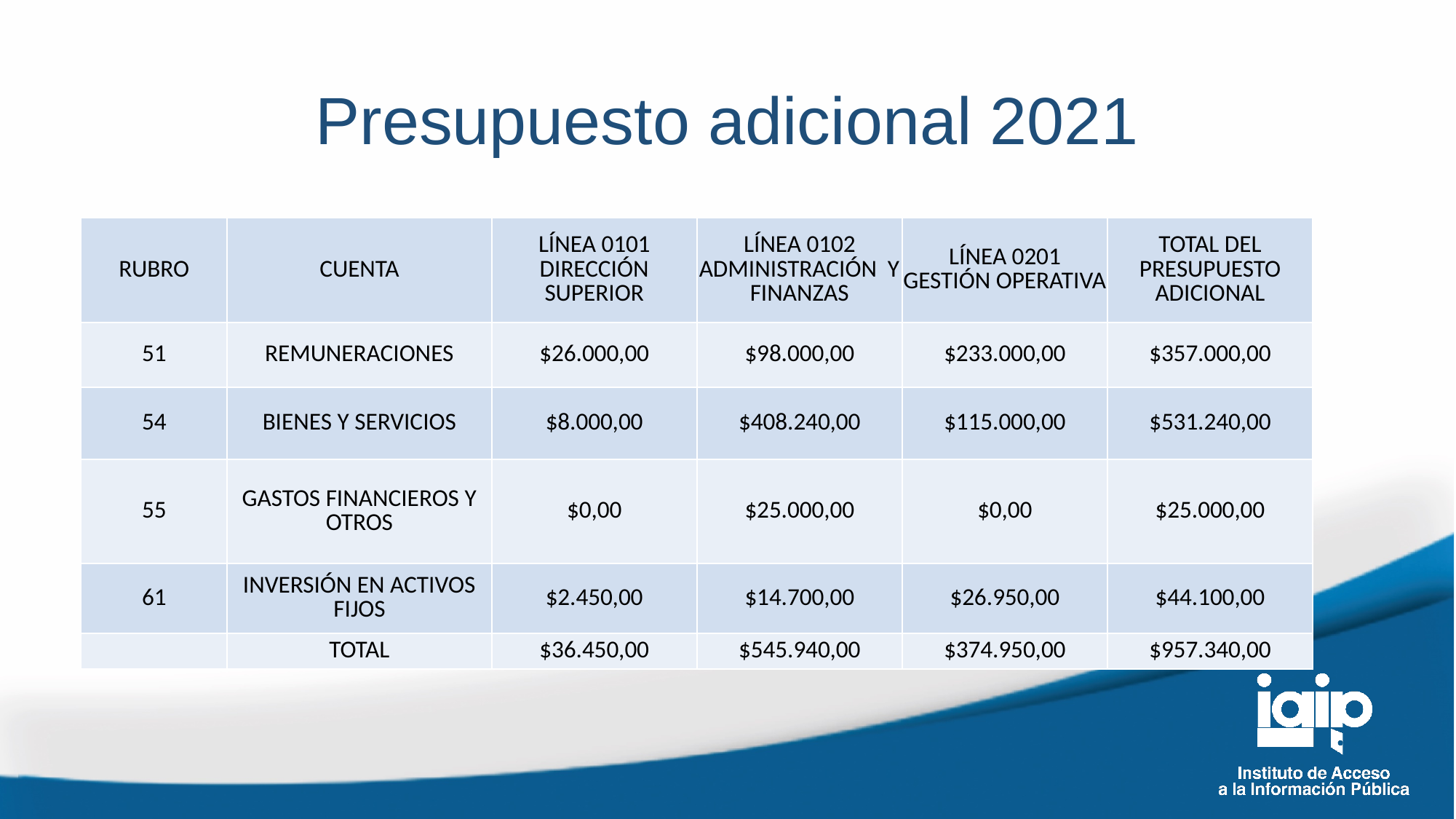

# Presupuesto adicional 2021
| RUBRO | CUENTA | LÍNEA 0101 DIRECCIÓN SUPERIOR | LÍNEA 0102 ADMINISTRACIÓN Y FINANZAS | LÍNEA 0201 GESTIÓN OPERATIVA | TOTAL DEL PRESUPUESTO ADICIONAL |
| --- | --- | --- | --- | --- | --- |
| 51 | REMUNERACIONES | $26.000,00 | $98.000,00 | $233.000,00 | $357.000,00 |
| 54 | BIENES Y SERVICIOS | $8.000,00 | $408.240,00 | $115.000,00 | $531.240,00 |
| 55 | GASTOS FINANCIEROS Y OTROS | $0,00 | $25.000,00 | $0,00 | $25.000,00 |
| 61 | INVERSIÓN EN ACTIVOS FIJOS | $2.450,00 | $14.700,00 | $26.950,00 | $44.100,00 |
|  | TOTAL | $36.450,00 | $545.940,00 | $374.950,00 | $957.340,00 |